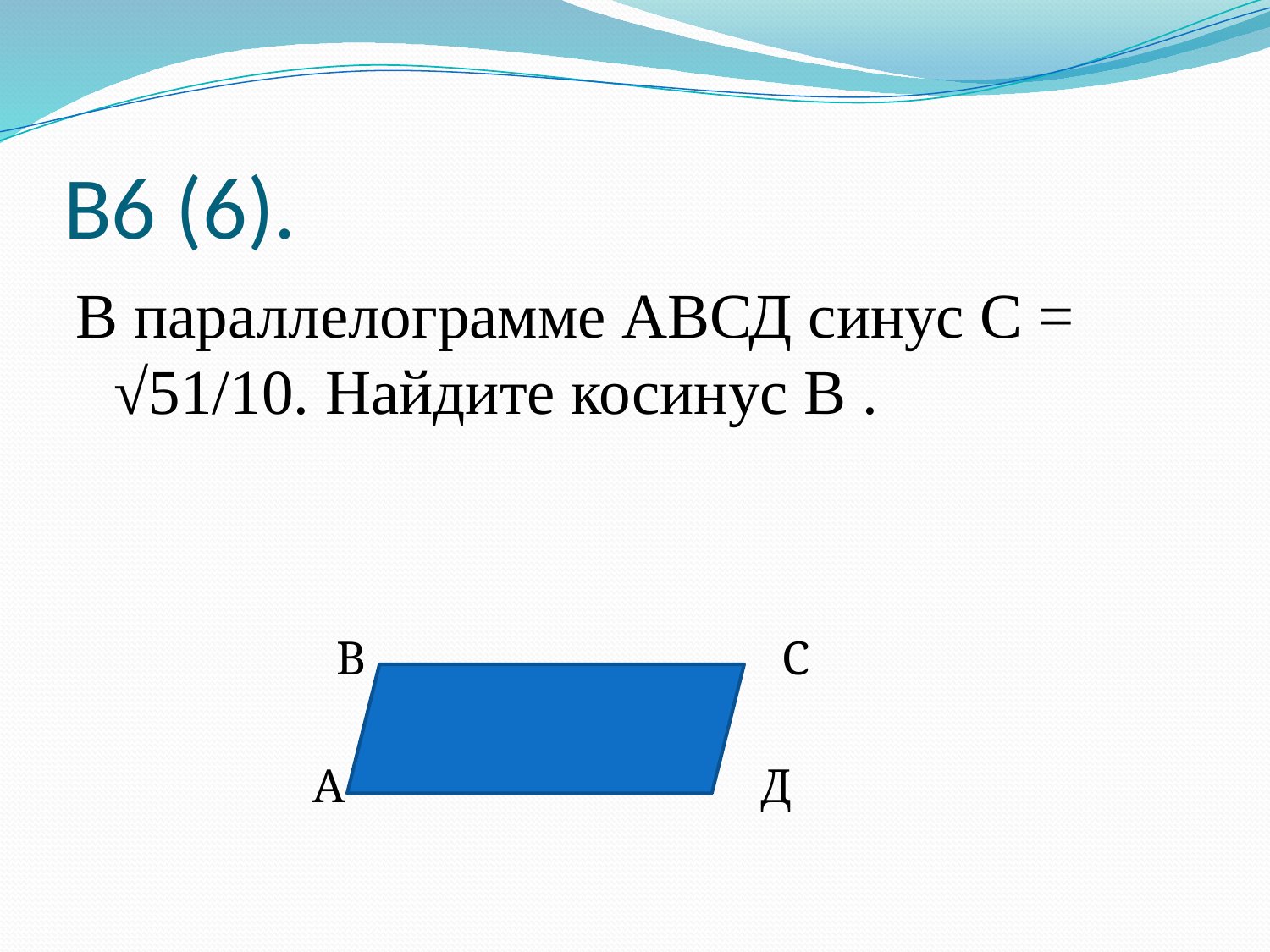

# В6 (6).
В параллелограмме АВСД синус С = √51/10. Найдите косинус В .

                      В                                   С

                    А                                   Д